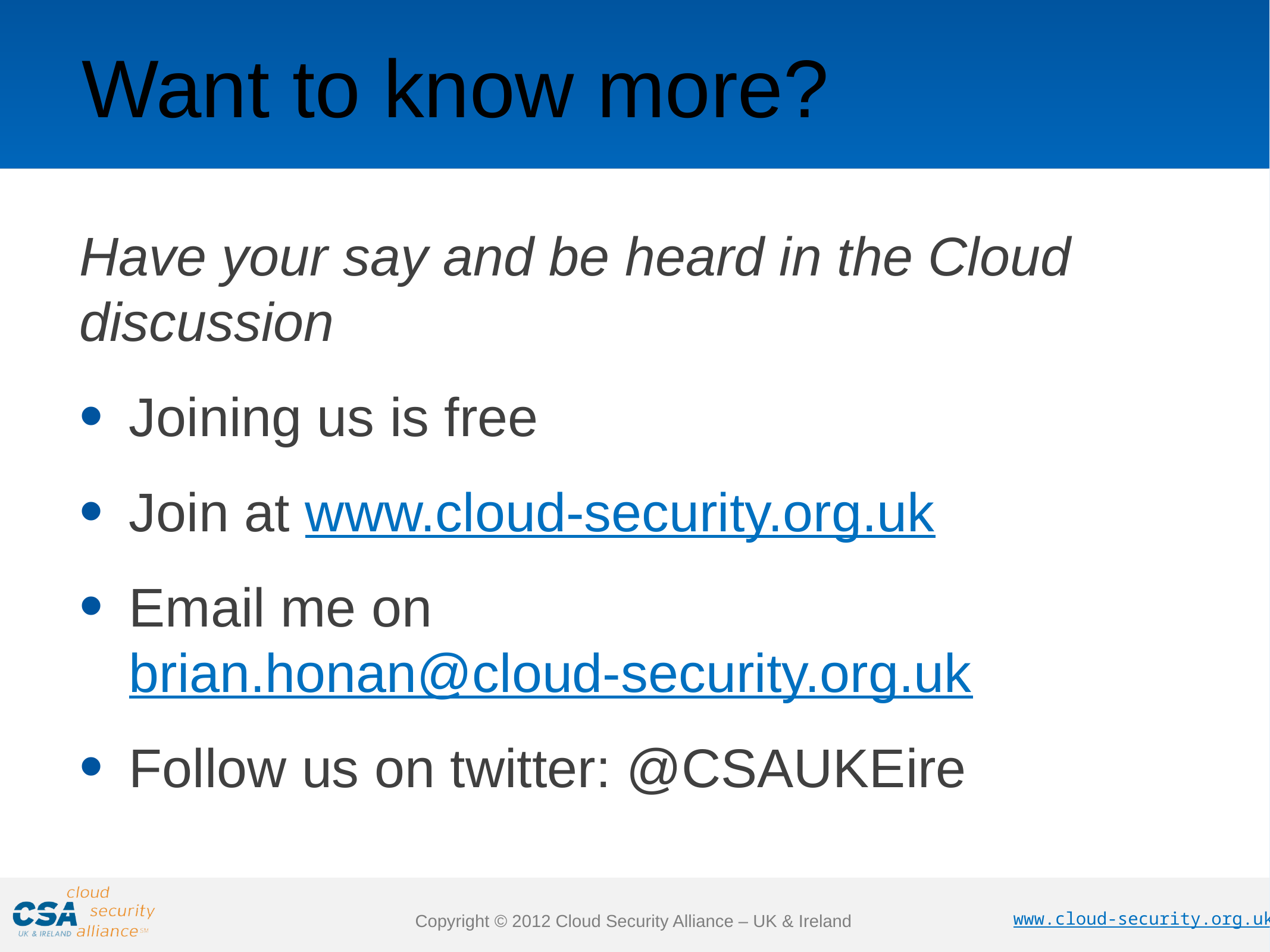

# Want to know more?
Have your say and be heard in the Cloud discussion
Joining us is free
Join at www.cloud-security.org.uk
Email me on brian.honan@cloud-security.org.uk
Follow us on twitter: @CSAUKEire